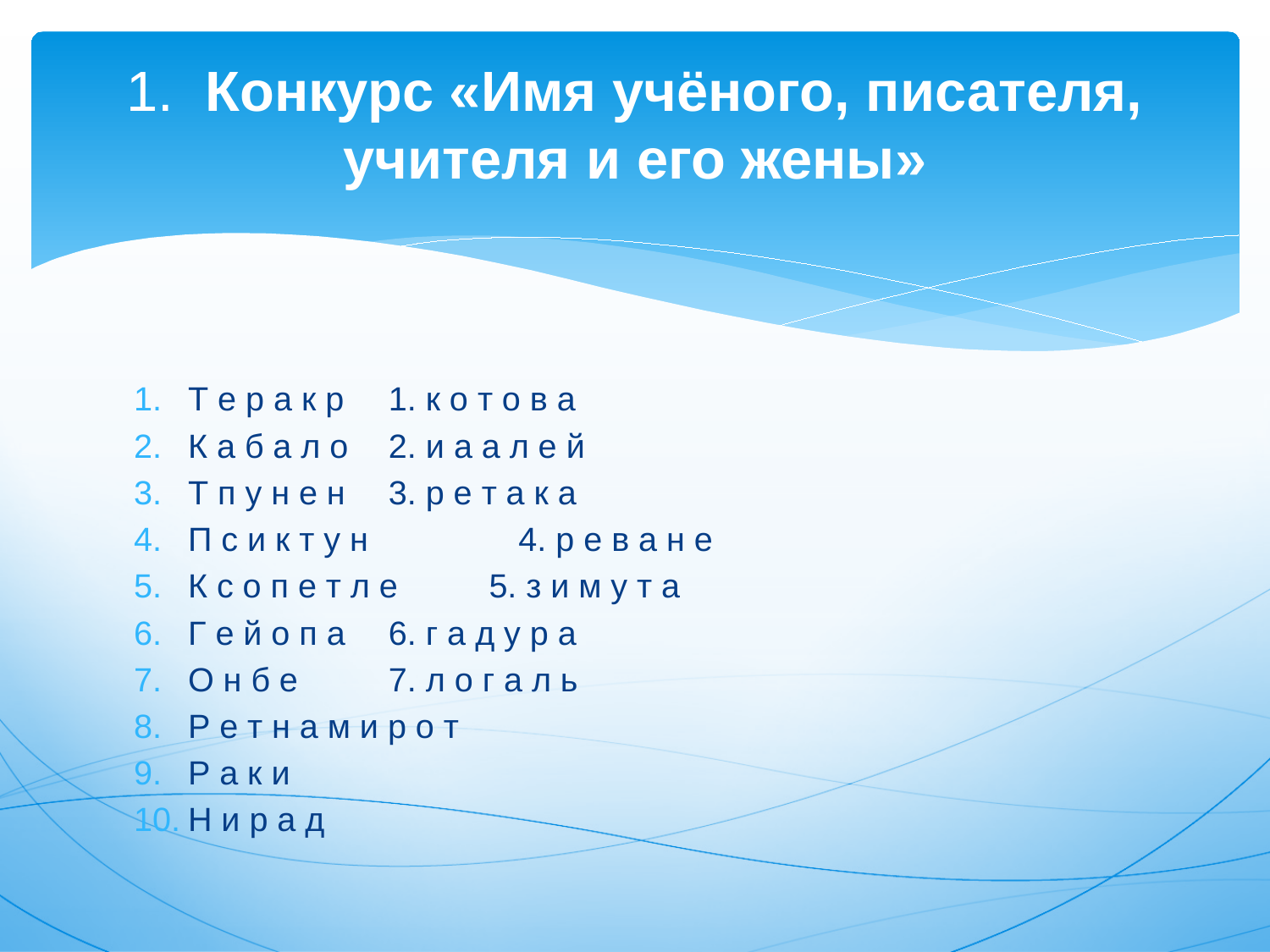

# 1.  Конкурс «Имя учёного, писателя,  учителя и его жены»
Т е р а к р				1. к о т о в а
К а б а л о				2. и a а л е й
Т п у н е н				3. р е т а к а
П с и к т у н			              4. р е в а н е
К с о п е т л е			5. з и м у т а
Г е й о п а				6. г а д у р а
О н б е				7. л о г а л ь
Р е т н а м и р о т
Р а к и
Н и р а д